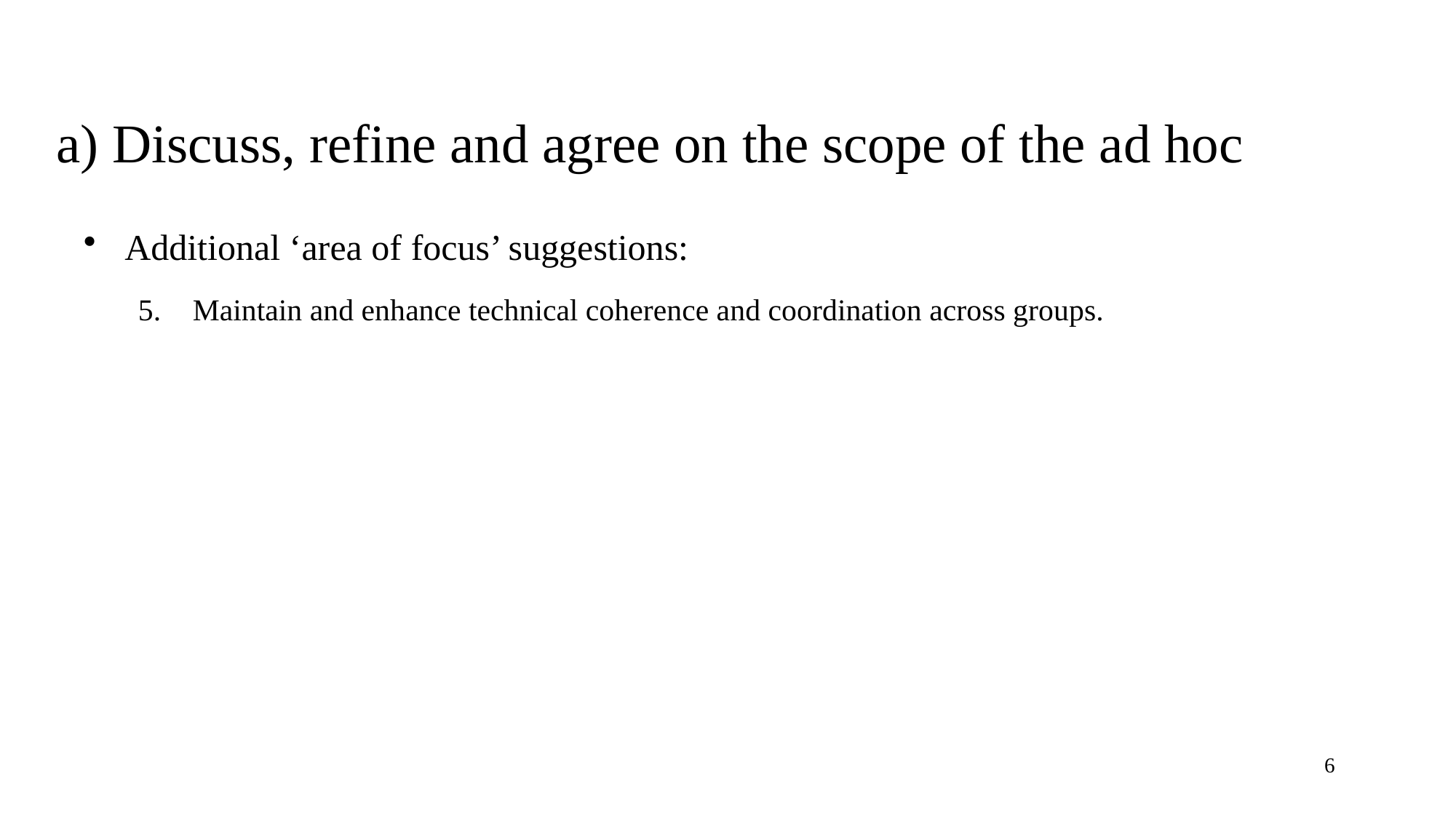

# a) Discuss, refine and agree on the scope of the ad hoc
Additional ‘area of focus’ suggestions:

Maintain and enhance technical coherence and coordination across groups.

6